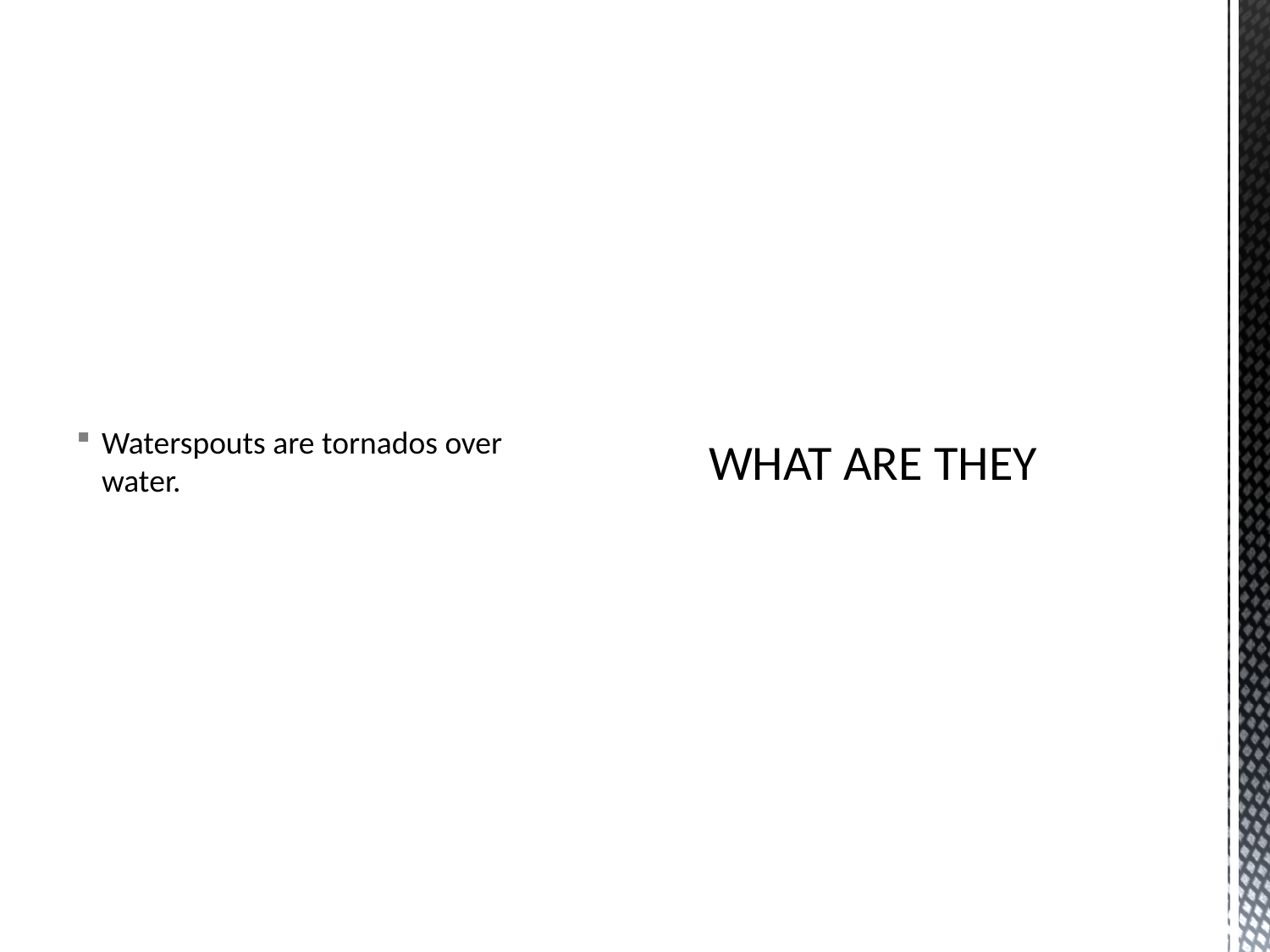

Waterspouts are tornados over water.
# WHAT ARE THEY